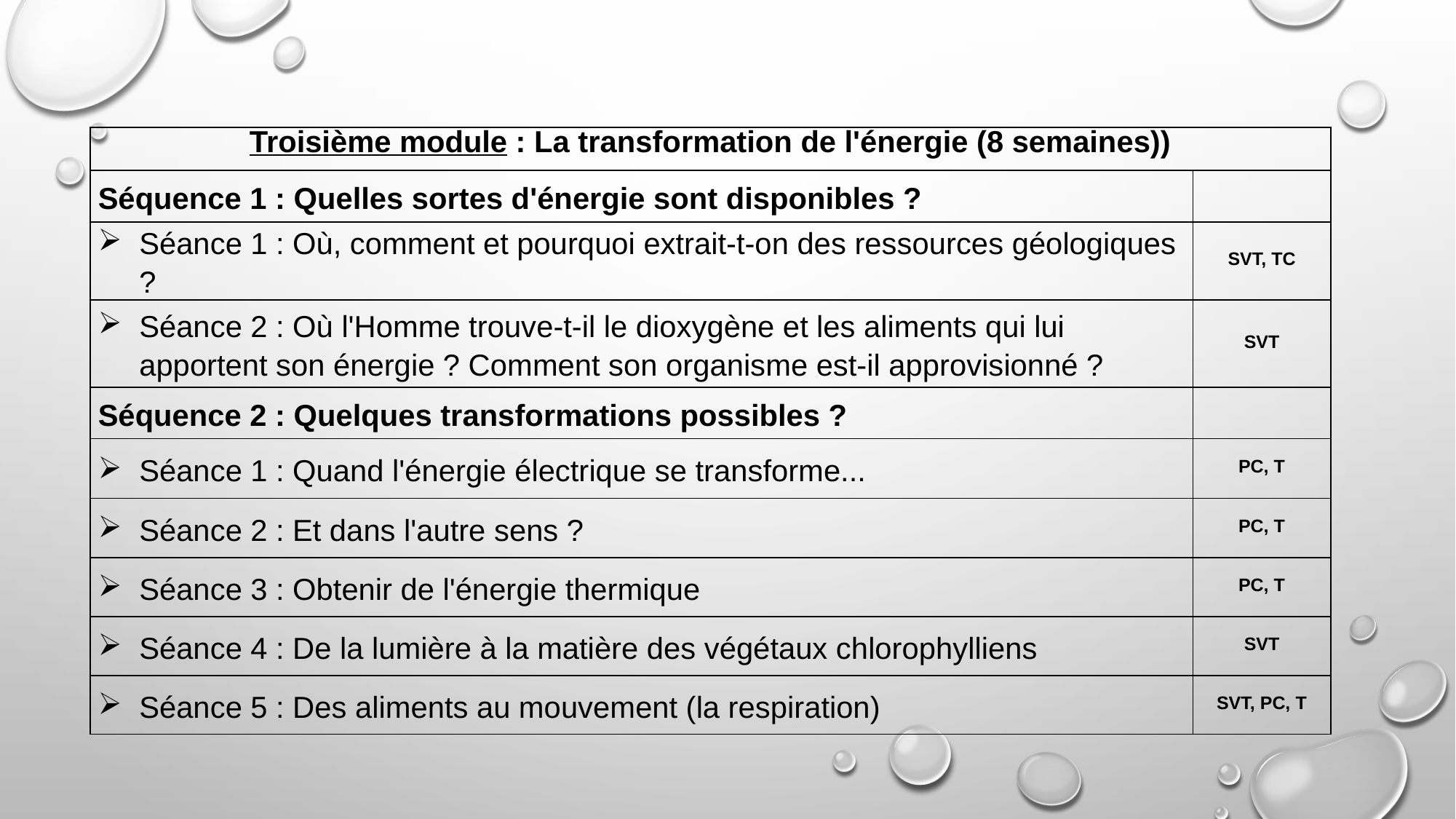

| Troisième module : La transformation de l'énergie (8 semaines)) |  |
| --- | --- |
| Séquence 1 : Quelles sortes d'énergie sont disponibles ? |  |
| Séance 1 : Où, comment et pourquoi extrait-t-on des ressources géologiques ? | SVT, TC |
| Séance 2 : Où l'Homme trouve-t-il le dioxygène et les aliments qui lui apportent son énergie ? Comment son organisme est-il approvisionné ? | SVT |
| Séquence 2 : Quelques transformations possibles ? |  |
| Séance 1 : Quand l'énergie électrique se transforme... | PC, T |
| Séance 2 : Et dans l'autre sens ? | PC, T |
| Séance 3 : Obtenir de l'énergie thermique | PC, T |
| Séance 4 : De la lumière à la matière des végétaux chlorophylliens | SVT |
| Séance 5 : Des aliments au mouvement (la respiration) | SVT, PC, T |